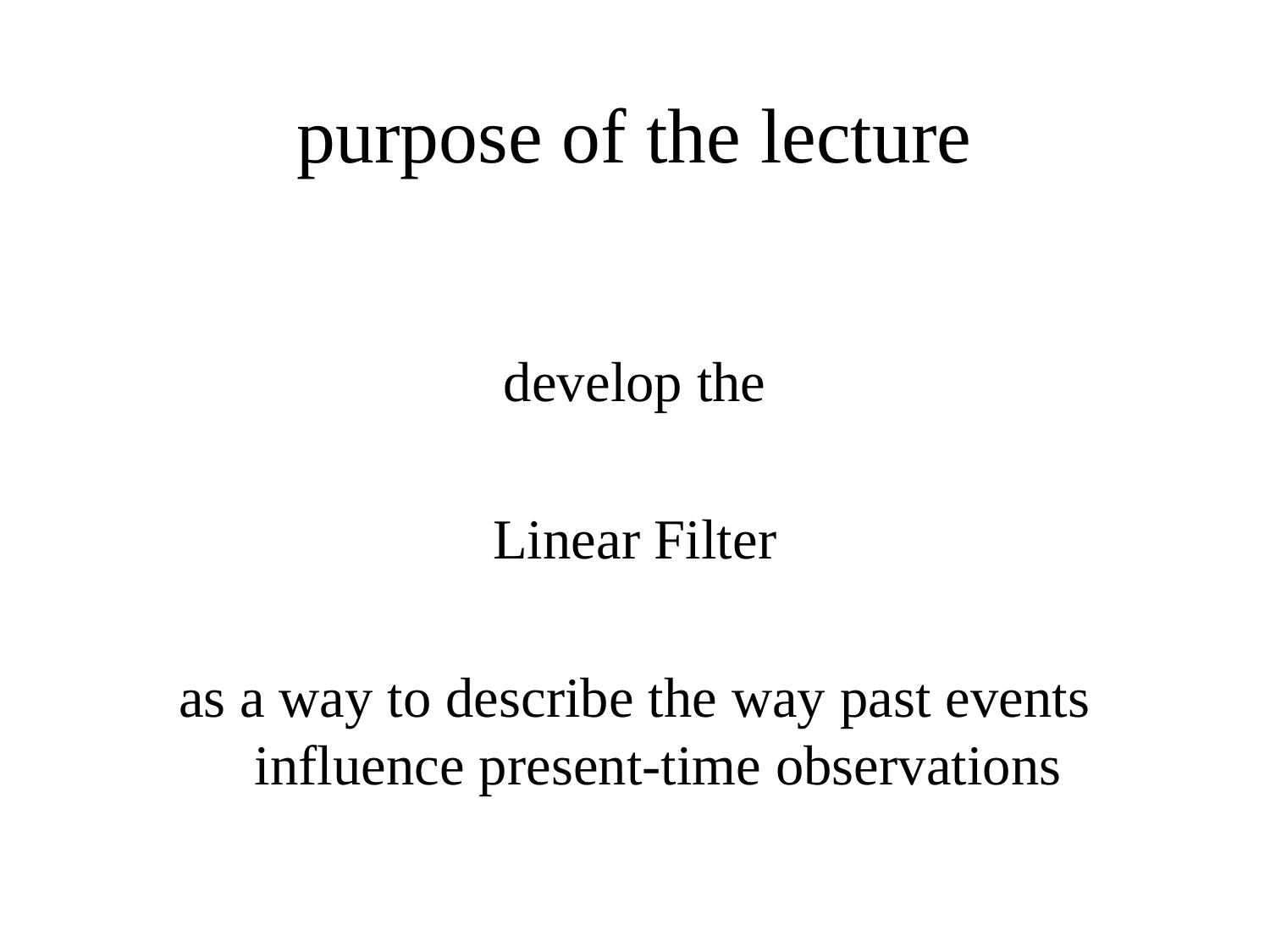

# purpose of the lecture
develop the

Linear Filter

as a way to describe the way past events influence present-time observations